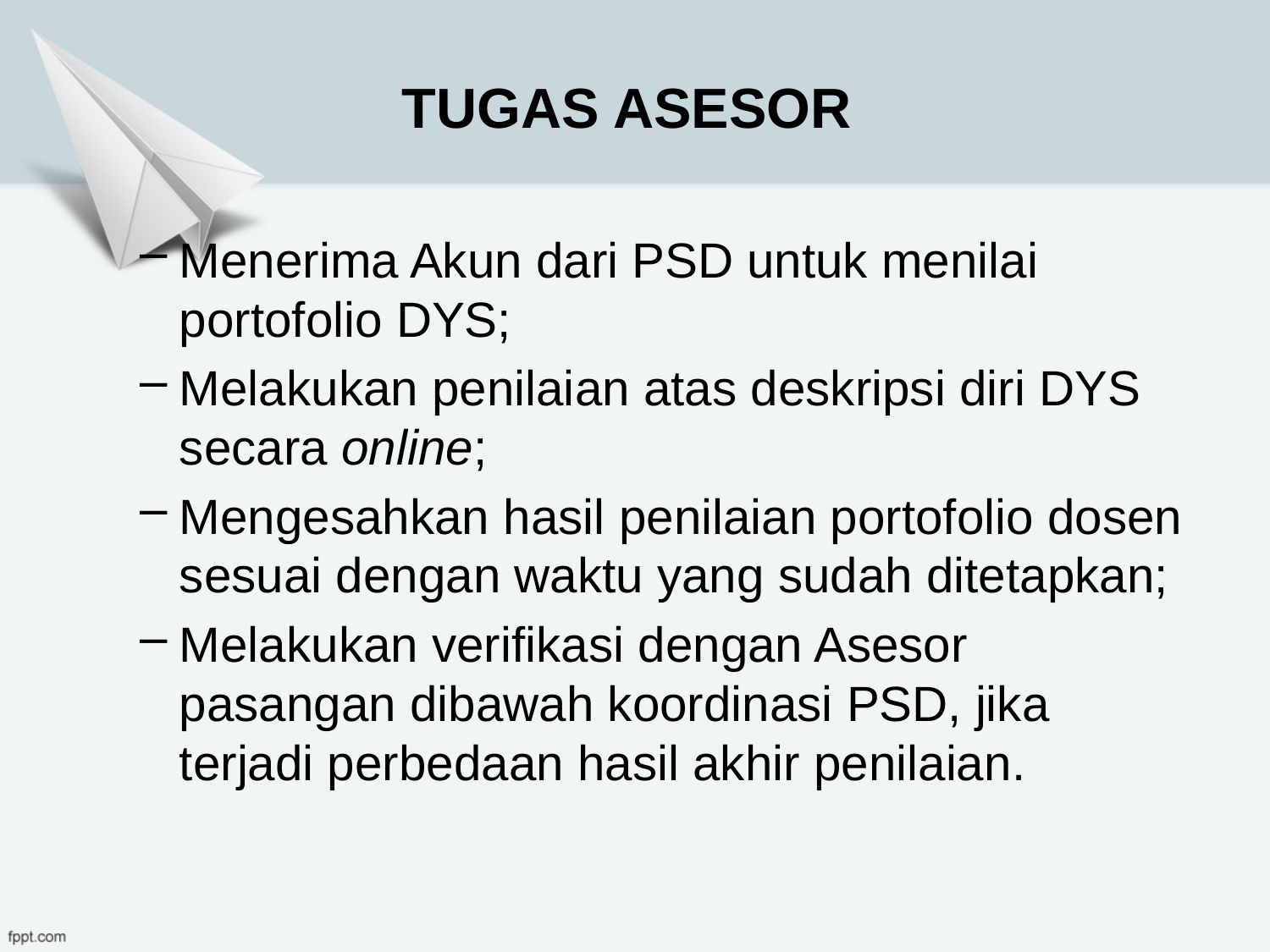

# TUGAS ASESOR
Menerima Akun dari PSD untuk menilai portofolio DYS;
Melakukan penilaian atas deskripsi diri DYS secara online;
Mengesahkan hasil penilaian portofolio dosen sesuai dengan waktu yang sudah ditetapkan;
Melakukan verifikasi dengan Asesor pasangan dibawah koordinasi PSD, jika terjadi perbedaan hasil akhir penilaian.